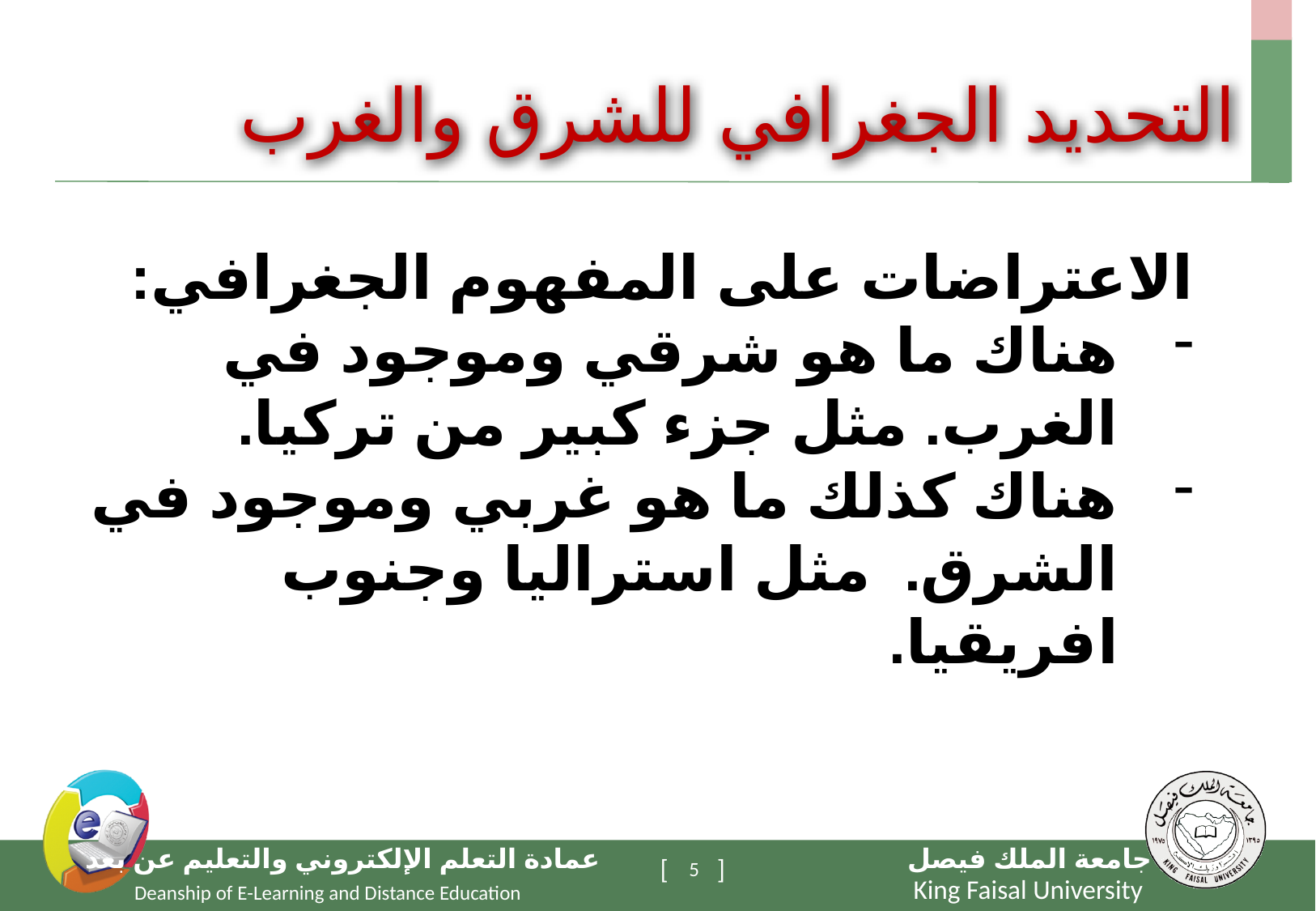

# التحديد الجغرافي للشرق والغرب
الاعتراضات على المفهوم الجغرافي:
هناك ما هو شرقي وموجود في الغرب. مثل جزء كبير من تركيا.
هناك كذلك ما هو غربي وموجود في الشرق.  مثل استراليا وجنوب افريقيا.

5